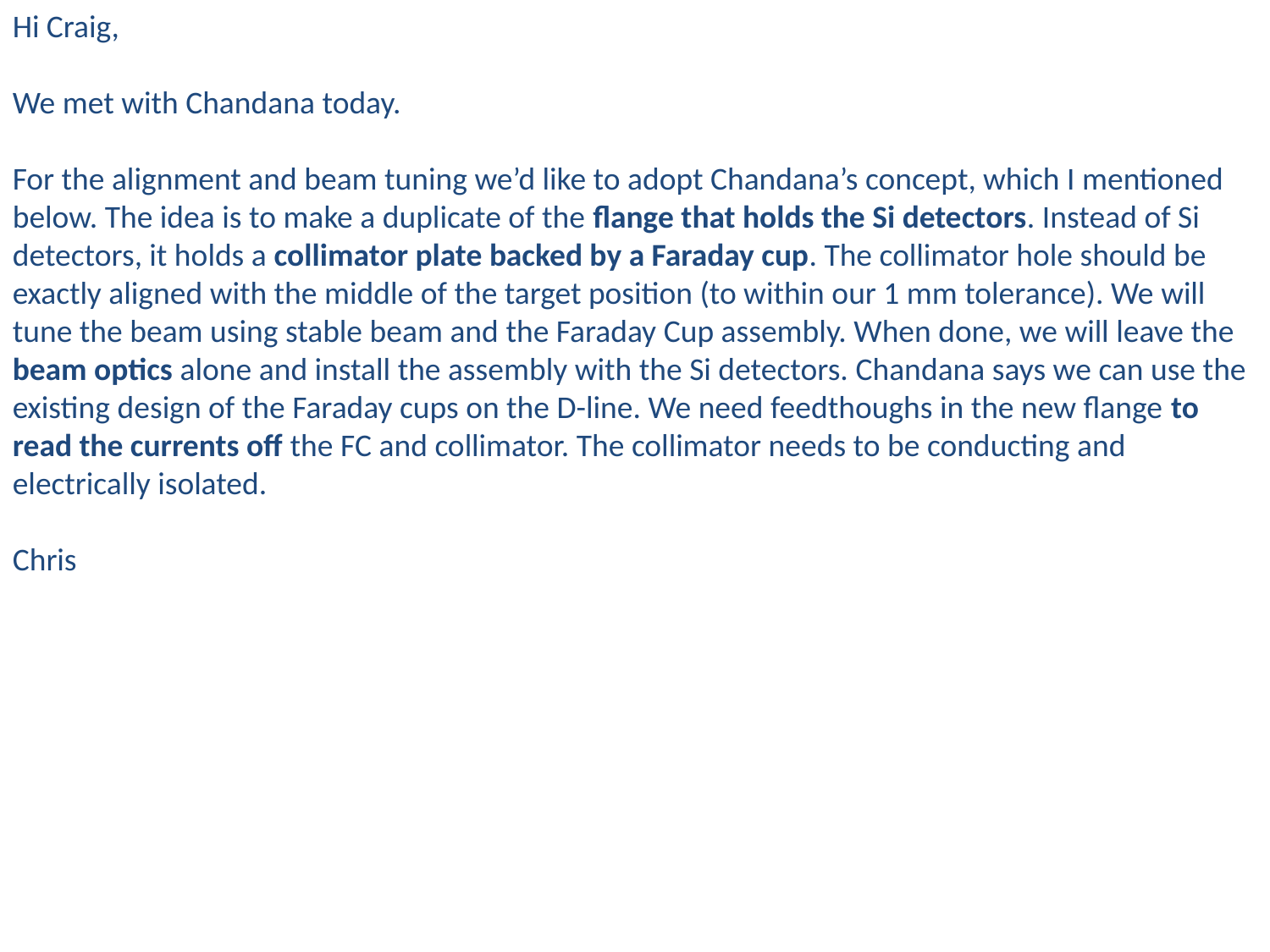

Hi Craig,

We met with Chandana today.

For the alignment and beam tuning we’d like to adopt Chandana’s concept, which I mentioned below. The idea is to make a duplicate of the flange that holds the Si detectors. Instead of Si detectors, it holds a collimator plate backed by a Faraday cup. The collimator hole should be exactly aligned with the middle of the target position (to within our 1 mm tolerance). We will tune the beam using stable beam and the Faraday Cup assembly. When done, we will leave the beam optics alone and install the assembly with the Si detectors. Chandana says we can use the existing design of the Faraday cups on the D-line. We need feedthoughs in the new flange to read the currents off the FC and collimator. The collimator needs to be conducting and electrically isolated.

Chris